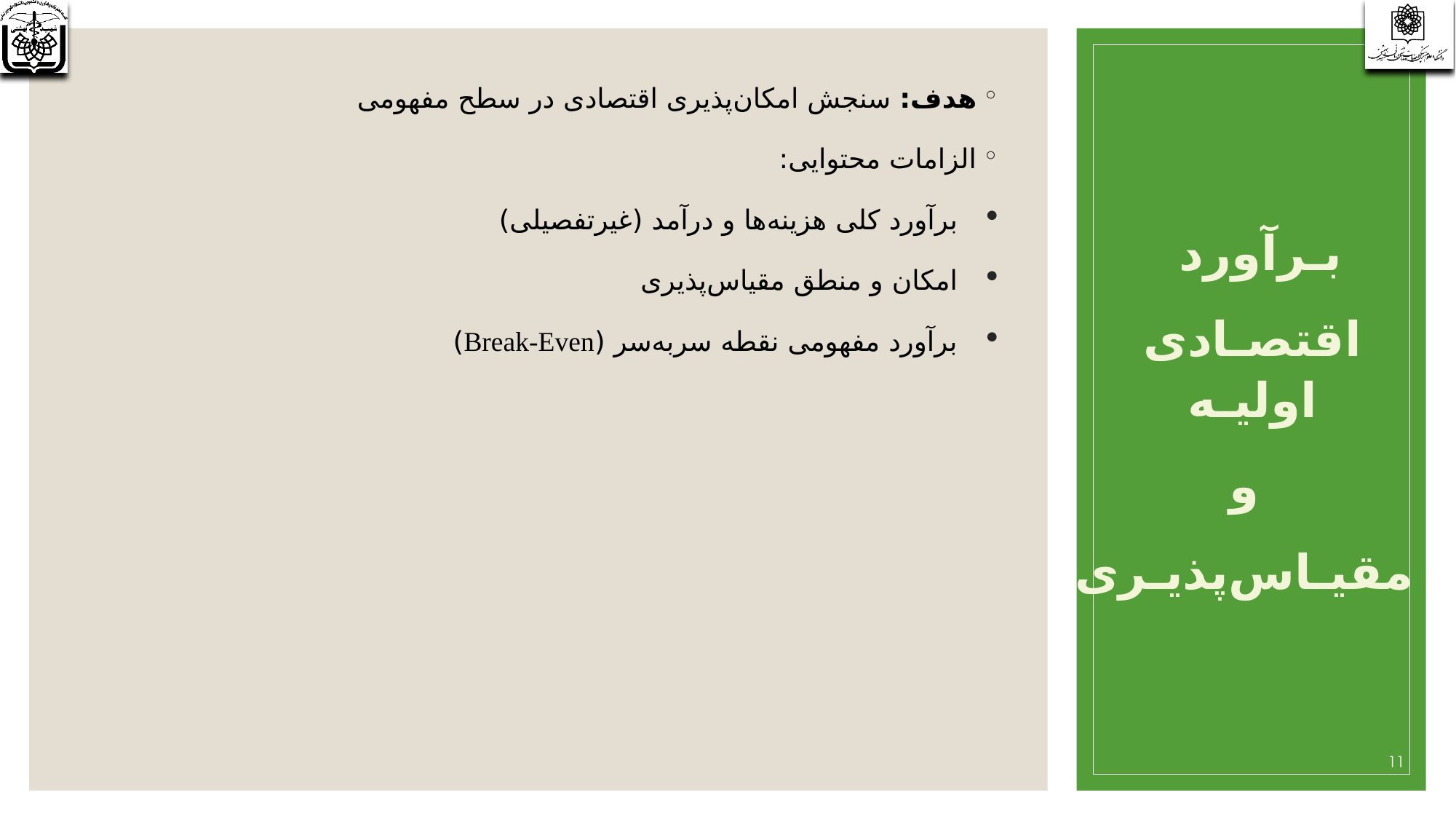

هدف: سنجش امکان‌پذیری اقتصادی در سطح مفهومی
الزامات محتوایی:
برآورد کلی هزینه‌ها و درآمد (غیرتفصیلی)
امکان و منطق مقیاس‌پذیری
برآورد مفهومی نقطه سربه‌سر (Break-Even)
بـرآورد
اقتصـادی اولیـه
 و
 مقیـاس‌پذیـری
11